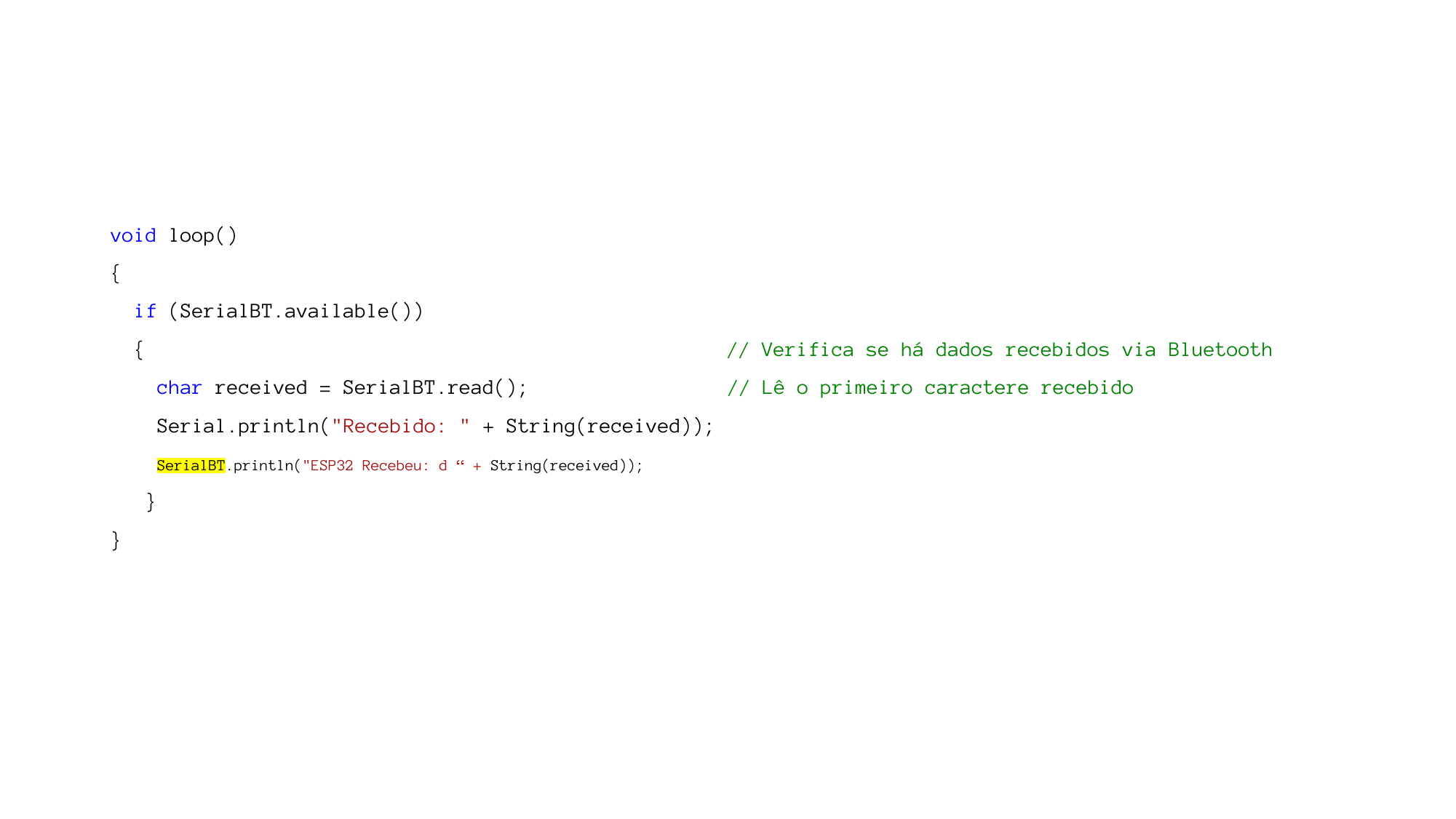

#
void loop()
{
  if (SerialBT.available())
  {                                                  // Verifica se há dados recebidos via Bluetooth
    char received = SerialBT.read();                 // Lê o primeiro caractere recebido
    Serial.println("Recebido: " + String(received));
    SerialBT.println("ESP32 Recebeu: d “ + String(received));
   }
}